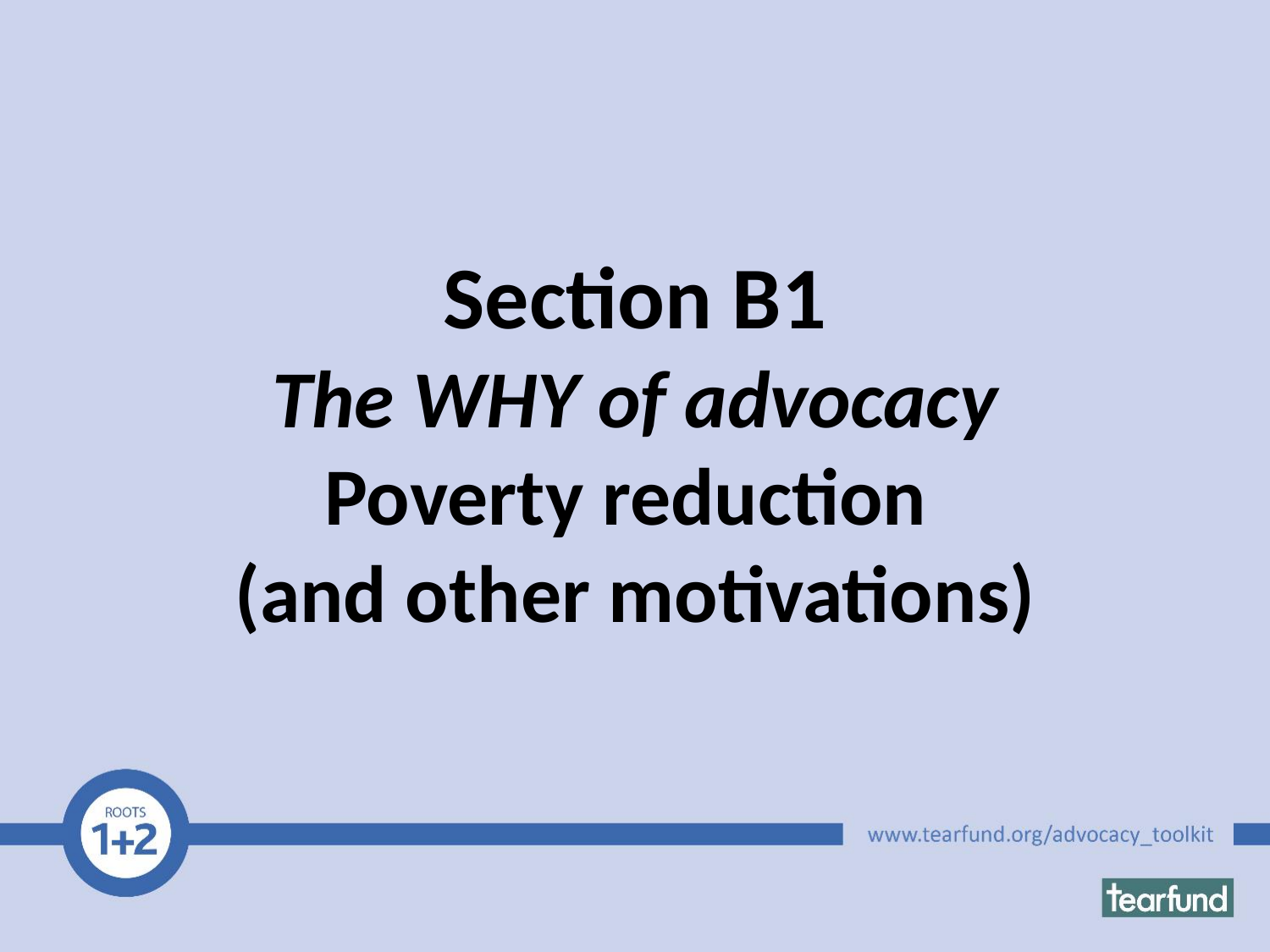

Section B1
The WHY of advocacy
Poverty reduction
(and other motivations)